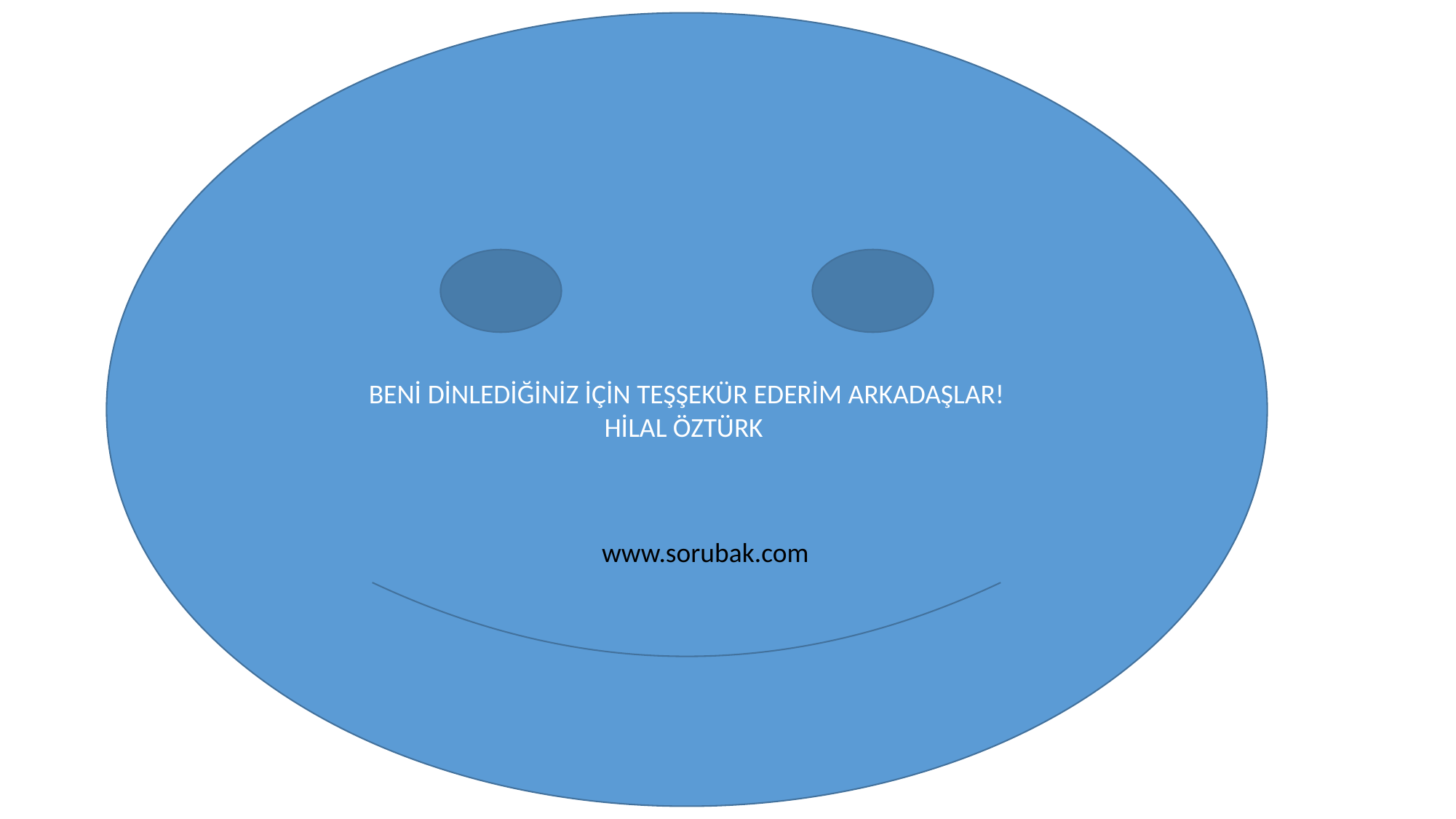

BENİ DİNLEDİĞİNİZ İÇİN TEŞŞEKÜR EDERİM ARKADAŞLAR!
HİLAL ÖZTÜRK
www.sorubak.com